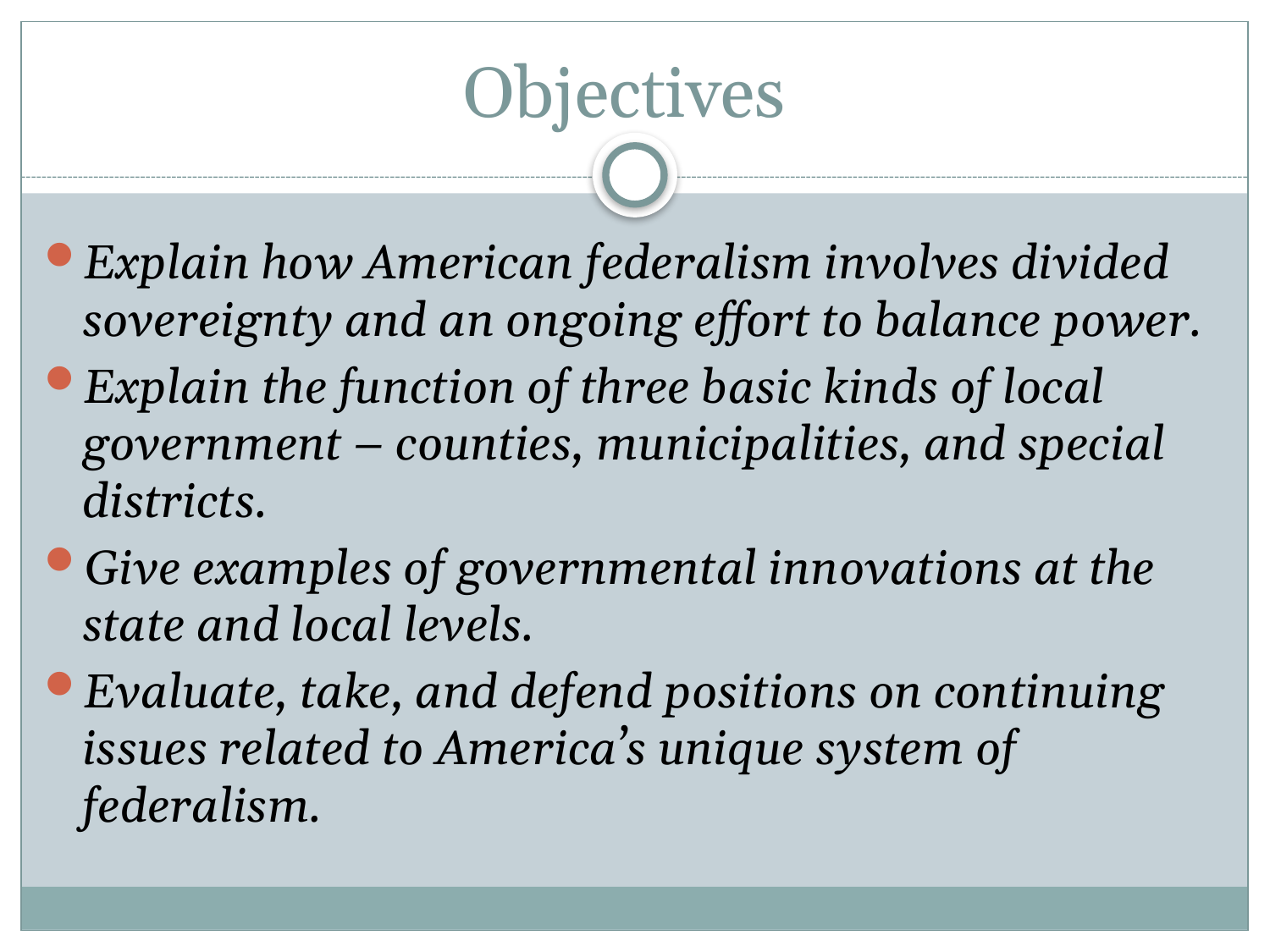

# Objectives

Explain how American federalism involves divided sovereignty and an ongoing effort to balance power.
Explain the function of three basic kinds of local government – counties, municipalities, and special districts.
Give examples of governmental innovations at the state and local levels.
Evaluate, take, and defend positions on continuing issues related to America’s unique system of federalism.